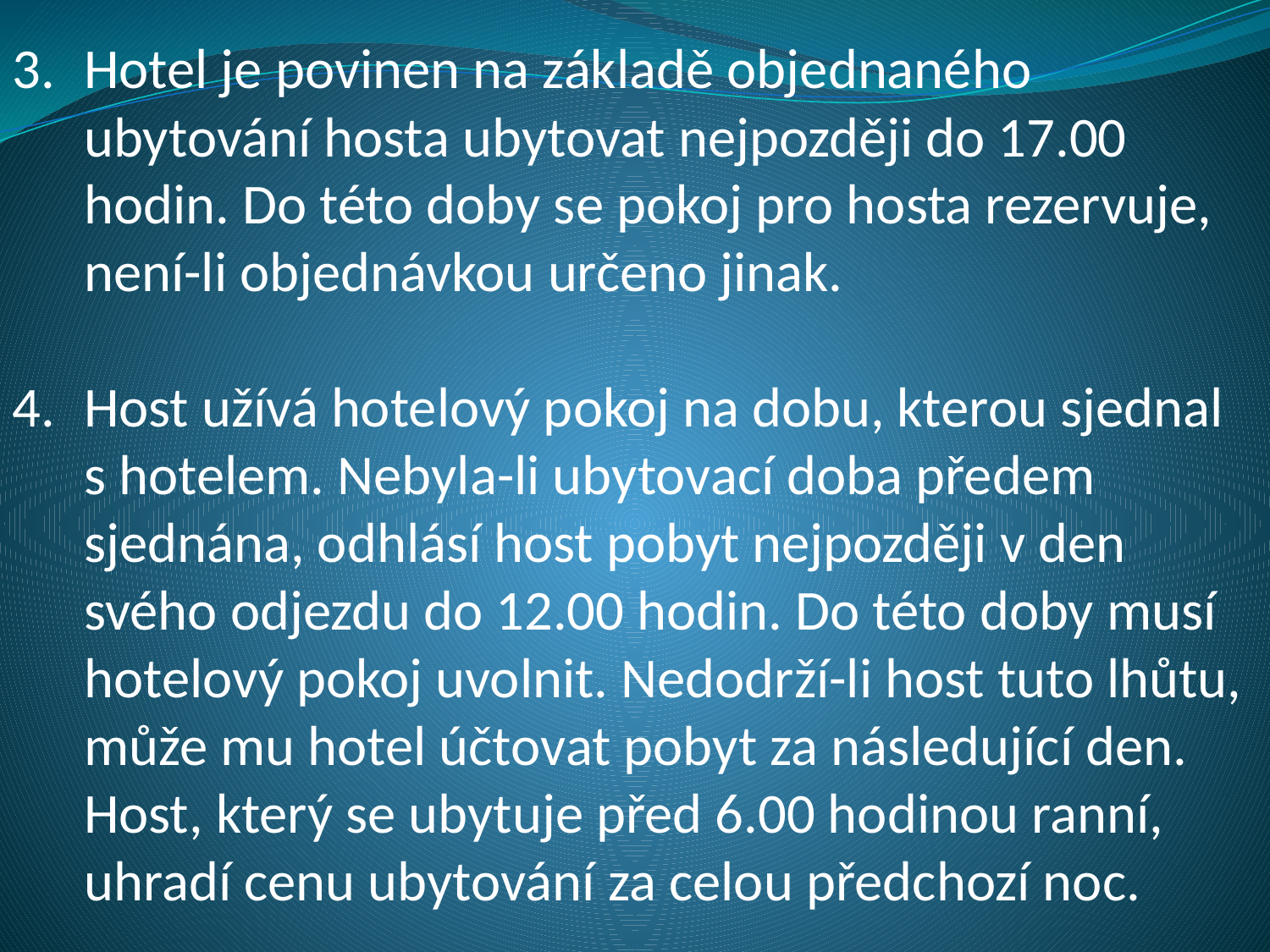

Hotel je povinen na základě objednaného ubytování hosta ubytovat nejpozději do 17.00 hodin. Do této doby se pokoj pro hosta rezervuje, není-li objednávkou určeno jinak.

Host užívá hotelový pokoj na dobu, kterou sjednal s hotelem. Nebyla-li ubytovací doba předem sjednána, odhlásí host pobyt nejpozději v den svého odjezdu do 12.00 hodin. Do této doby musí hotelový pokoj uvolnit. Nedodrží-li host tuto lhůtu, může mu hotel účtovat pobyt za následující den. Host, který se ubytuje před 6.00 hodinou ranní, uhradí cenu ubytování za celou předchozí noc.